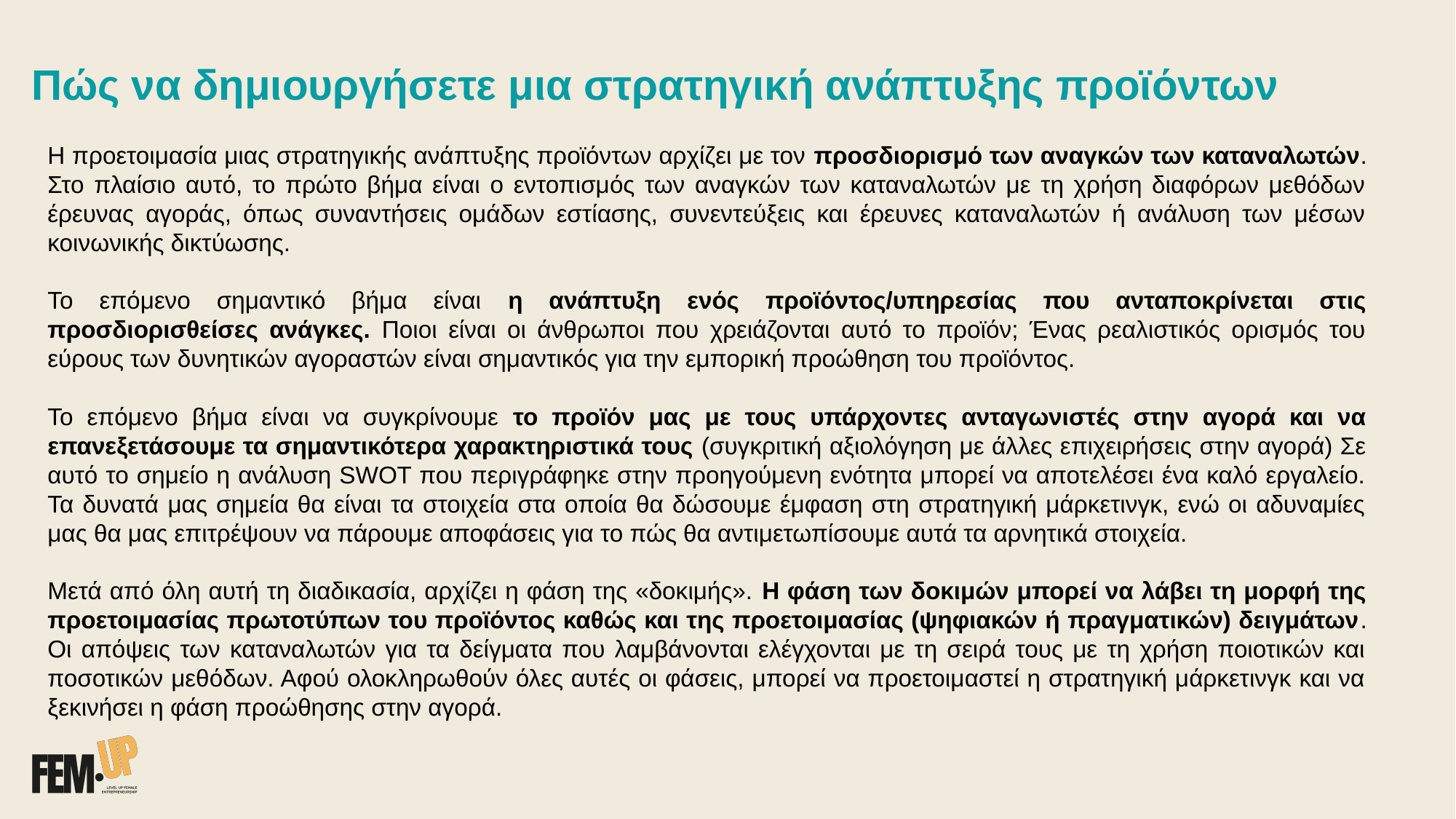

Πώς να δημιουργήσετε μια στρατηγική ανάπτυξης προϊόντων
Η προετοιμασία μιας στρατηγικής ανάπτυξης προϊόντων αρχίζει με τον προσδιορισμό των αναγκών των καταναλωτών. Στο πλαίσιο αυτό, το πρώτο βήμα είναι ο εντοπισμός των αναγκών των καταναλωτών με τη χρήση διαφόρων μεθόδων έρευνας αγοράς, όπως συναντήσεις ομάδων εστίασης, συνεντεύξεις και έρευνες καταναλωτών ή ανάλυση των μέσων κοινωνικής δικτύωσης.

Το επόμενο σημαντικό βήμα είναι η ανάπτυξη ενός προϊόντος/υπηρεσίας που ανταποκρίνεται στις προσδιορισθείσες ανάγκες. Ποιοι είναι οι άνθρωποι που χρειάζονται αυτό το προϊόν; Ένας ρεαλιστικός ορισμός του εύρους των δυνητικών αγοραστών είναι σημαντικός για την εμπορική προώθηση του προϊόντος.

Το επόμενο βήμα είναι να συγκρίνουμε το προϊόν μας με τους υπάρχοντες ανταγωνιστές στην αγορά και να επανεξετάσουμε τα σημαντικότερα χαρακτηριστικά τους (συγκριτική αξιολόγηση με άλλες επιχειρήσεις στην αγορά) Σε αυτό το σημείο η ανάλυση SWOT που περιγράφηκε στην προηγούμενη ενότητα μπορεί να αποτελέσει ένα καλό εργαλείο. Τα δυνατά μας σημεία θα είναι τα στοιχεία στα οποία θα δώσουμε έμφαση στη στρατηγική μάρκετινγκ, ενώ οι αδυναμίες μας θα μας επιτρέψουν να πάρουμε αποφάσεις για το πώς θα αντιμετωπίσουμε αυτά τα αρνητικά στοιχεία.

Μετά από όλη αυτή τη διαδικασία, αρχίζει η φάση της «δοκιμής». Η φάση των δοκιμών μπορεί να λάβει τη μορφή της προετοιμασίας πρωτοτύπων του προϊόντος καθώς και της προετοιμασίας (ψηφιακών ή πραγματικών) δειγμάτων. Οι απόψεις των καταναλωτών για τα δείγματα που λαμβάνονται ελέγχονται με τη σειρά τους με τη χρήση ποιοτικών και ποσοτικών μεθόδων. Αφού ολοκληρωθούν όλες αυτές οι φάσεις, μπορεί να προετοιμαστεί η στρατηγική μάρκετινγκ και να ξεκινήσει η φάση προώθησης στην αγορά.